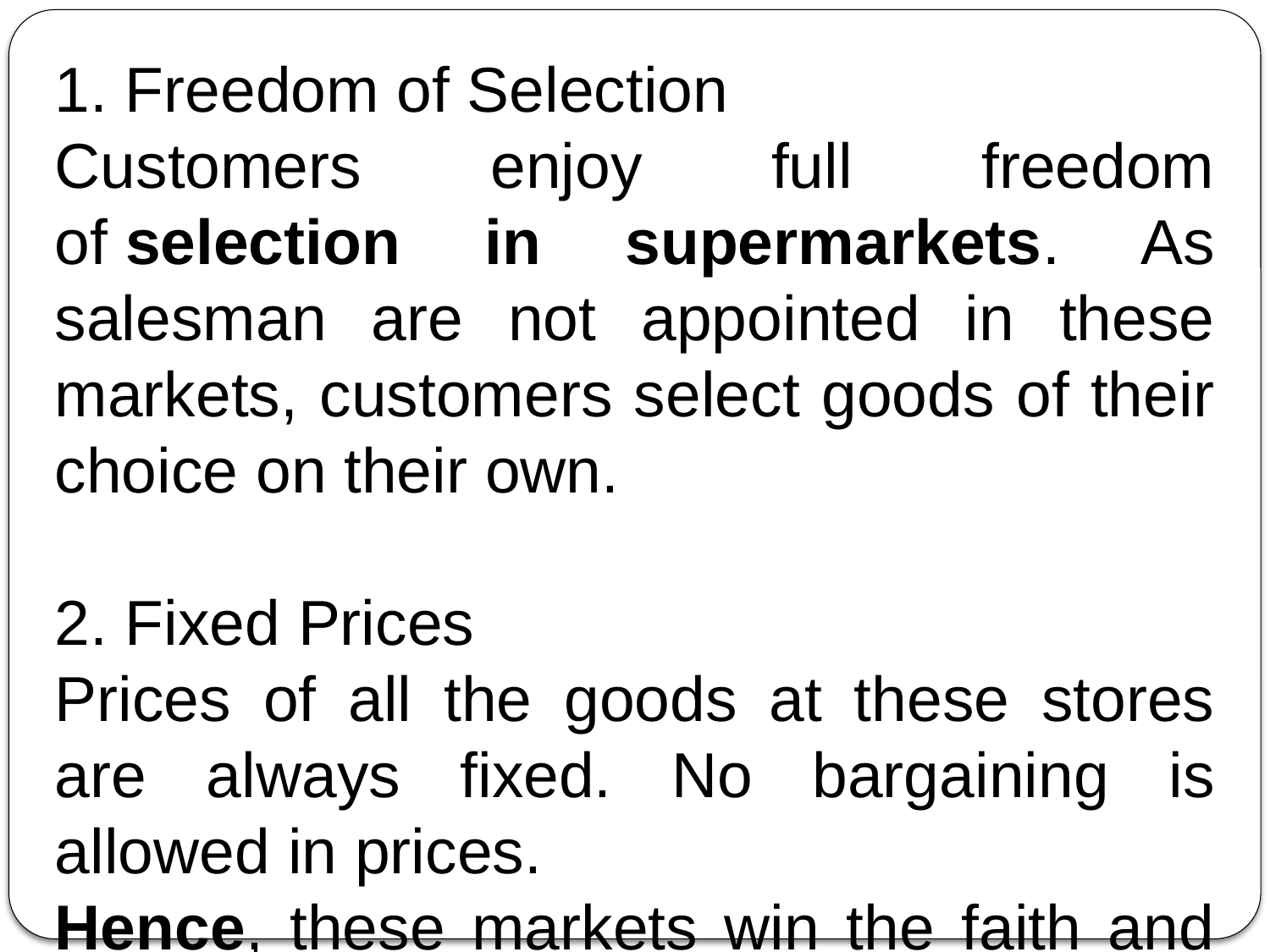

1. Freedom of Selection
Customers enjoy full freedom of selection in supermarkets. As salesman are not appointed in these markets, customers select goods of their choice on their own.

2. Fixed Prices
Prices of all the goods at these stores are always fixed. No bargaining is allowed in prices.
Hence, these markets win the faith and favor of customers.